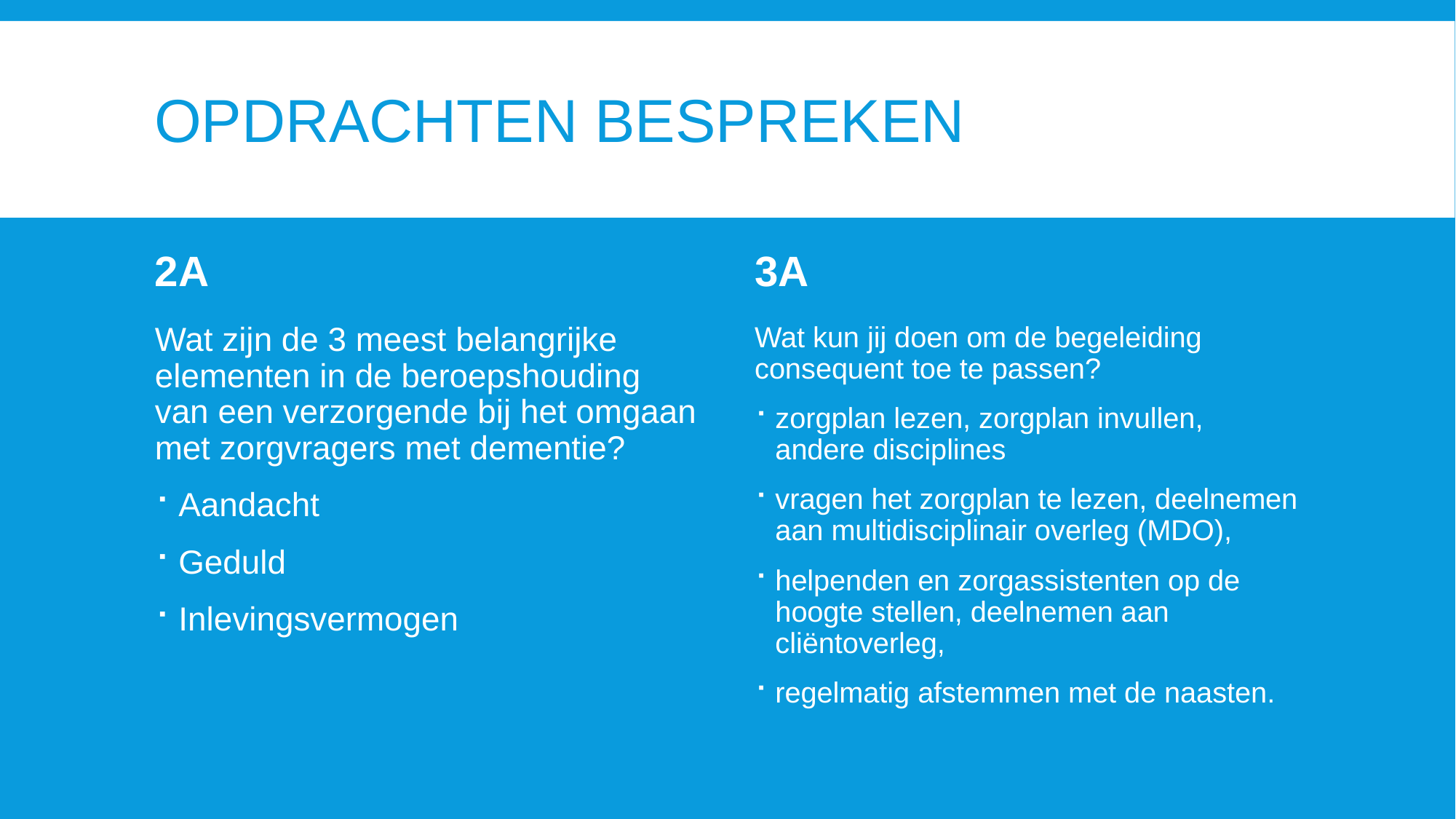

# Opdrachten bespreken
2A
3A
Wat kun jij doen om de begeleiding consequent toe te passen?
zorgplan lezen, zorgplan invullen, andere disciplines
vragen het zorgplan te lezen, deelnemen aan multidisciplinair overleg (MDO),
helpenden en zorgassistenten op de hoogte stellen, deelnemen aan cliëntoverleg,
regelmatig afstemmen met de naasten.

Wat zijn de 3 meest belangrijke elementen in de beroepshouding van een verzorgende bij het omgaan met zorgvragers met dementie?
Aandacht
Geduld
Inlevingsvermogen